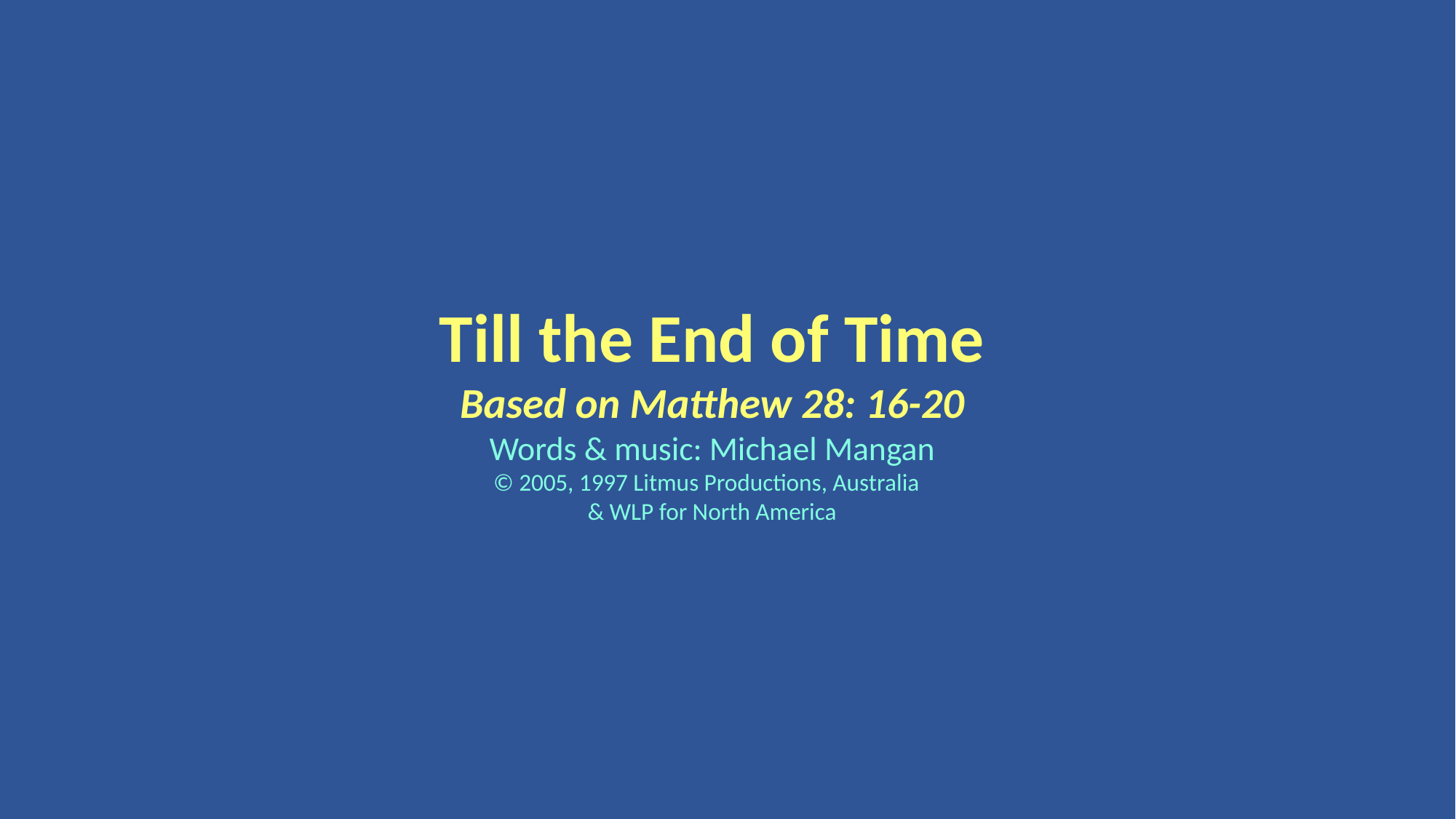

Till the End of Time
Based on Matthew 28: 16-20
Words & music: Michael Mangan
© 2005, 1997 Litmus Productions, Australia
& WLP for North America